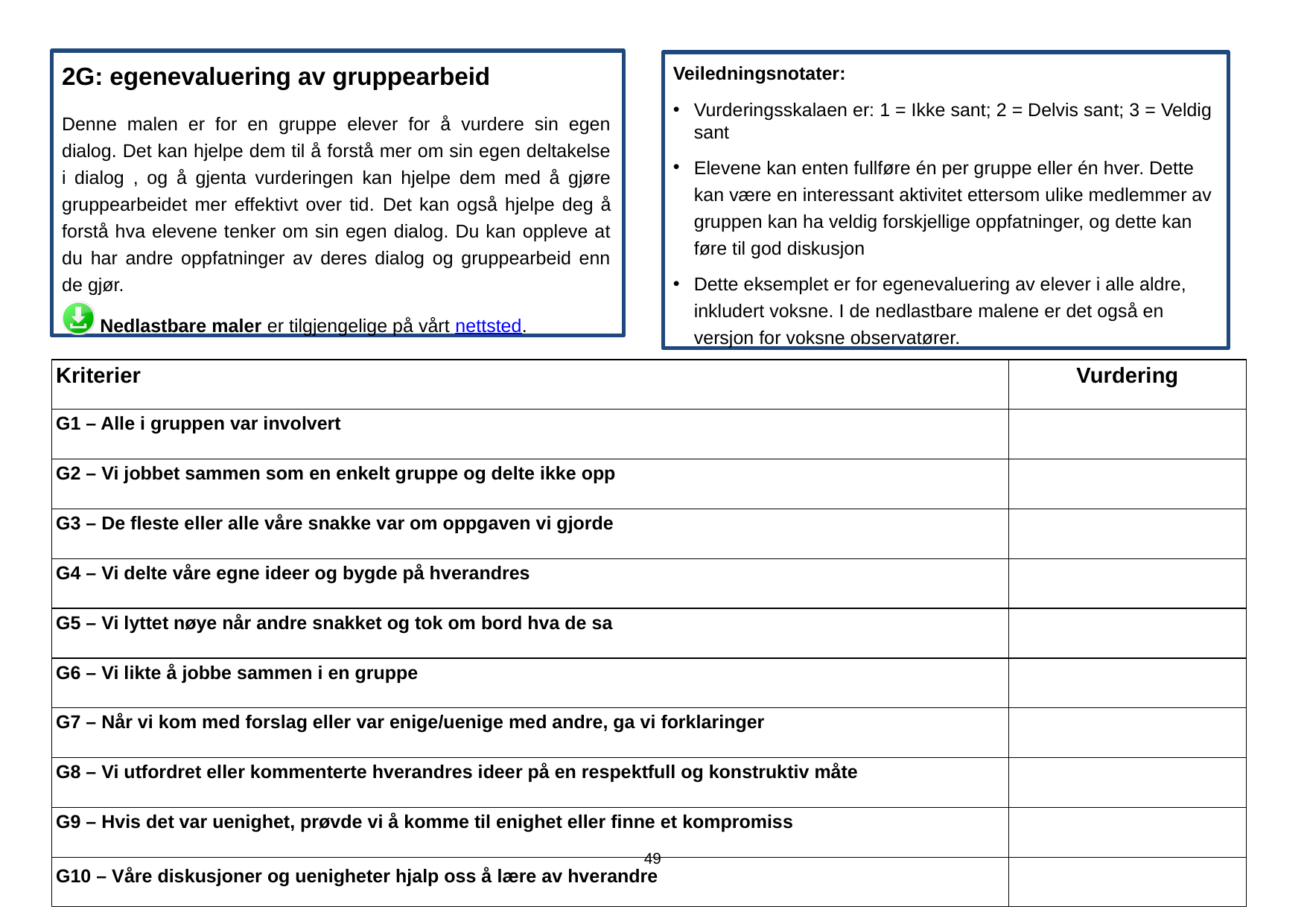

2G: egenevaluering av gruppearbeid

Denne malen er for en gruppe elever for å vurdere sin egen dialog. Det kan hjelpe dem til å forstå mer om sin egen deltakelse i dialog , og å gjenta vurderingen kan hjelpe dem med å gjøre gruppearbeidet mer effektivt over tid. Det kan også hjelpe deg å forstå hva elevene tenker om sin egen dialog. Du kan oppleve at du har andre oppfatninger av deres dialog og gruppearbeid enn de gjør.

Nedlastbare maler er tilgjengelige på vårt nettsted.
Veiledningsnotater:
Vurderingsskalaen er: 1 = Ikke sant; 2 = Delvis sant; 3 = Veldig sant
Elevene kan enten fullføre én per gruppe eller én hver. Dette kan være en interessant aktivitet ettersom ulike medlemmer av gruppen kan ha veldig forskjellige oppfatninger, og dette kan føre til god diskusjon
Dette eksemplet er for egenevaluering av elever i alle aldre, inkludert voksne. I de nedlastbare malene er det også en versjon for voksne observatører.

| Kriterier | Vurdering |
| --- | --- |
| G1 – Alle i gruppen var involvert |  |
| G2 – Vi jobbet sammen som en enkelt gruppe og delte ikke opp |  |
| G3 – De fleste eller alle våre snakke var om oppgaven vi gjorde |  |
| G4 – Vi delte våre egne ideer og bygde på hverandres |  |
| G5 – Vi lyttet nøye når andre snakket og tok om bord hva de sa |  |
| G6 – Vi likte å jobbe sammen i en gruppe |  |
| G7 – Når vi kom med forslag eller var enige/uenige med andre, ga vi forklaringer |  |
| G8 – Vi utfordret eller kommenterte hverandres ideer på en respektfull og konstruktiv måte |  |
| G9 – Hvis det var uenighet, prøvde vi å komme til enighet eller finne et kompromiss |  |
| 49 G10 – Våre diskusjoner og uenigheter hjalp oss å lære av hverandre |  |